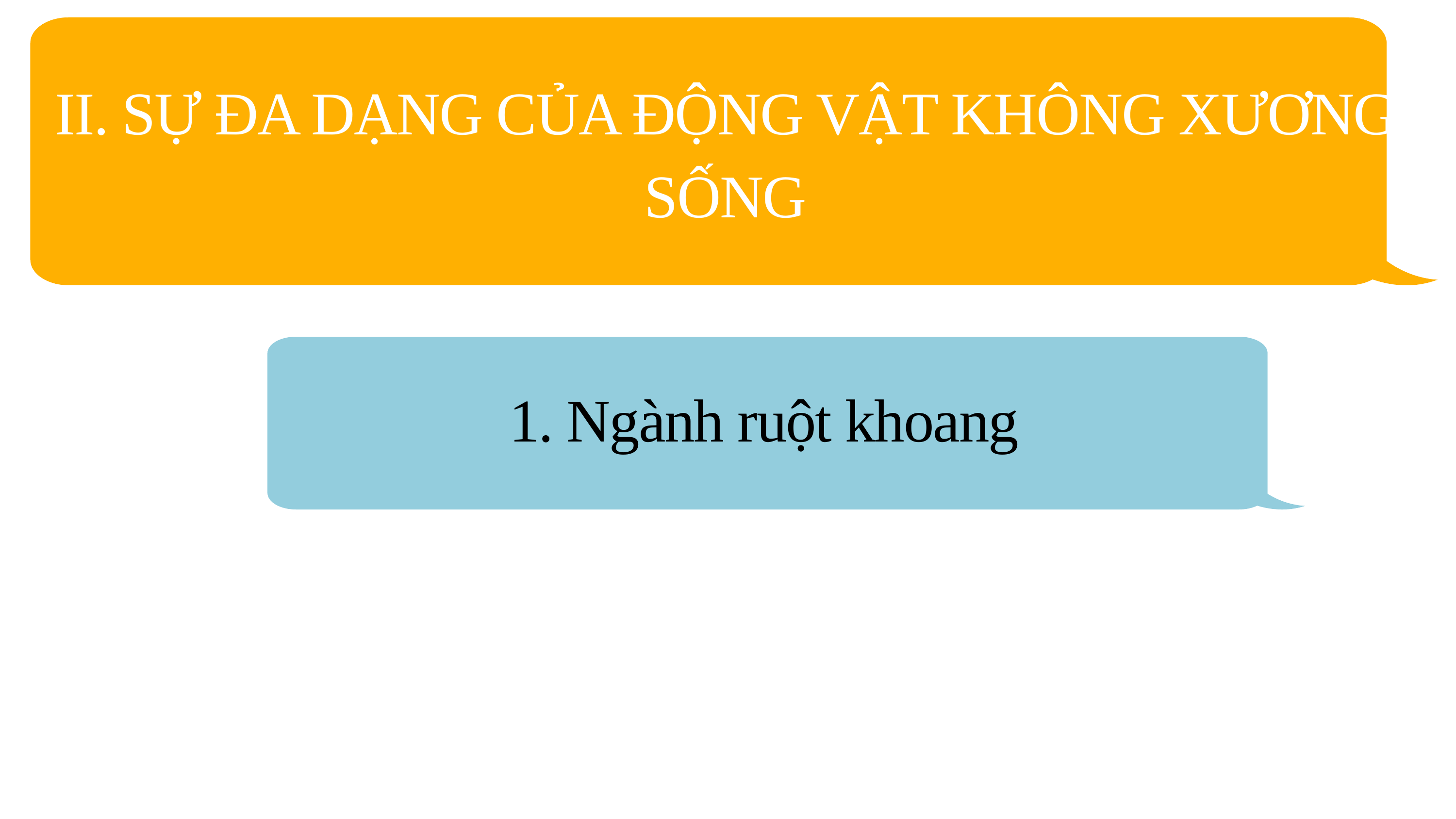

II. SỰ ĐA DẠNG CỦA ĐỘNG VẬT KHÔNG XƯƠNG SỐNG

1. Ngành ruột khoang